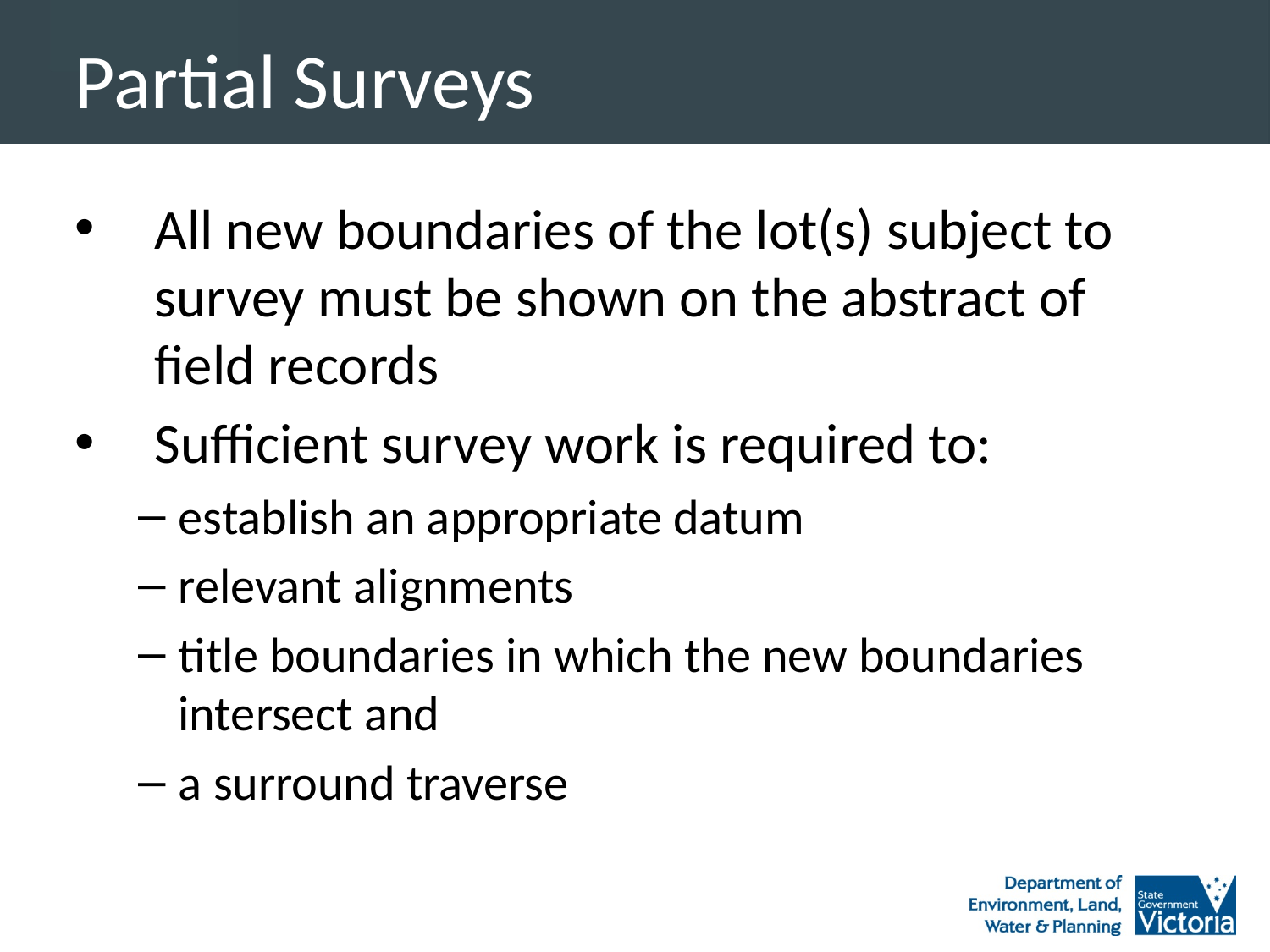

# Partial Surveys
All new boundaries of the lot(s) subject to survey must be shown on the abstract of field records
Sufficient survey work is required to:
establish an appropriate datum
relevant alignments
title boundaries in which the new boundaries intersect and
a surround traverse